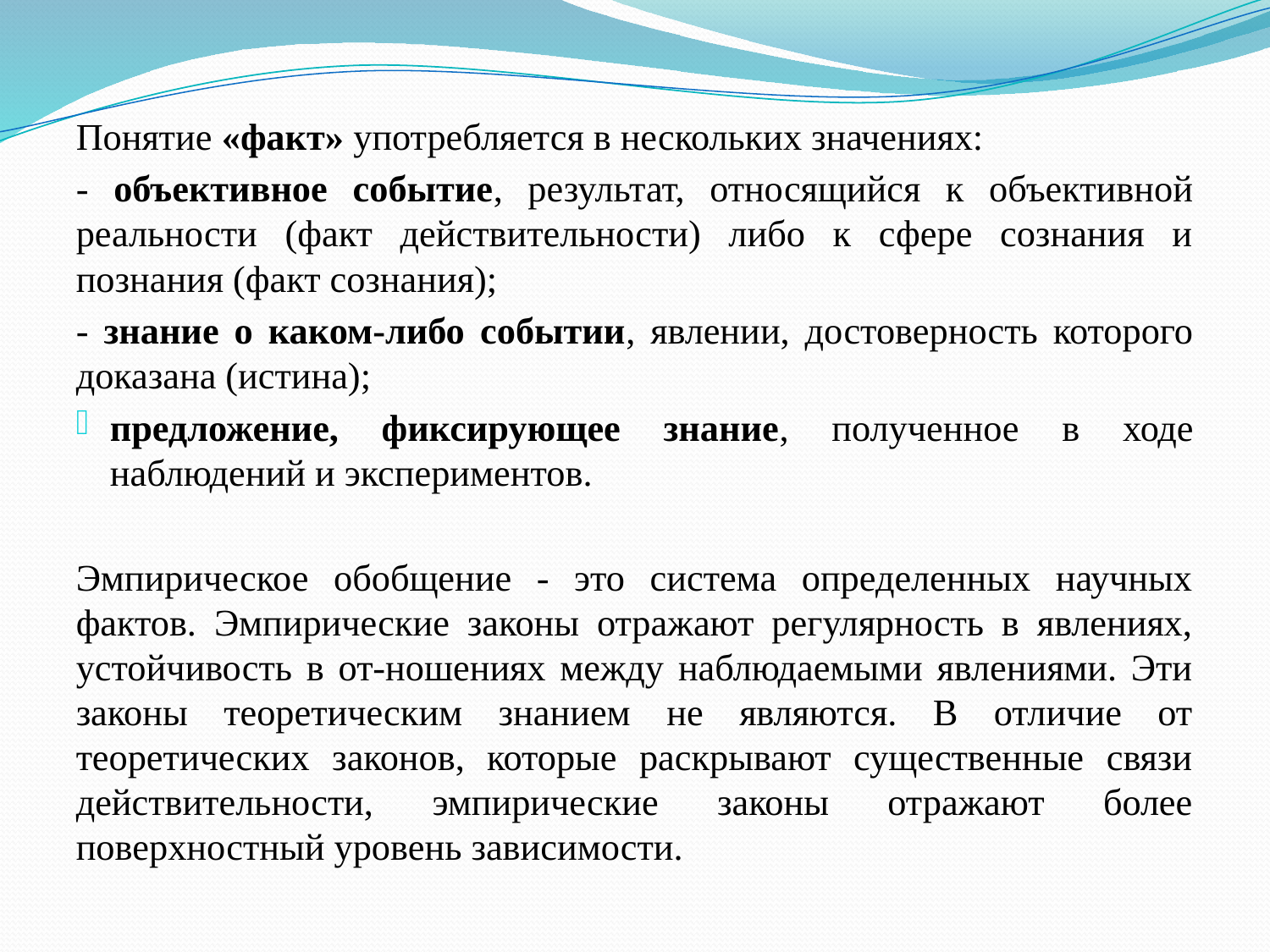

Понятие «факт» употребляется в нескольких значениях:
- объективное событие, результат, относящийся к объективной реальности (факт действительности) либо к сфере сознания и познания (факт сознания);
- знание о каком-либо событии, явлении, достоверность которого доказана (истина);
предложение, фиксирующее знание, полученное в ходе наблюдений и экспериментов.

Эмпирическое обобщение - это система определенных научных фактов. Эмпирические законы отражают регулярность в явлениях, устойчивость в от-ношениях между наблюдаемыми явлениями. Эти законы теоретическим знанием не являются. В отличие от теоретических законов, которые раскрывают существенные связи действительности, эмпирические законы отражают более поверхностный уровень зависимости.